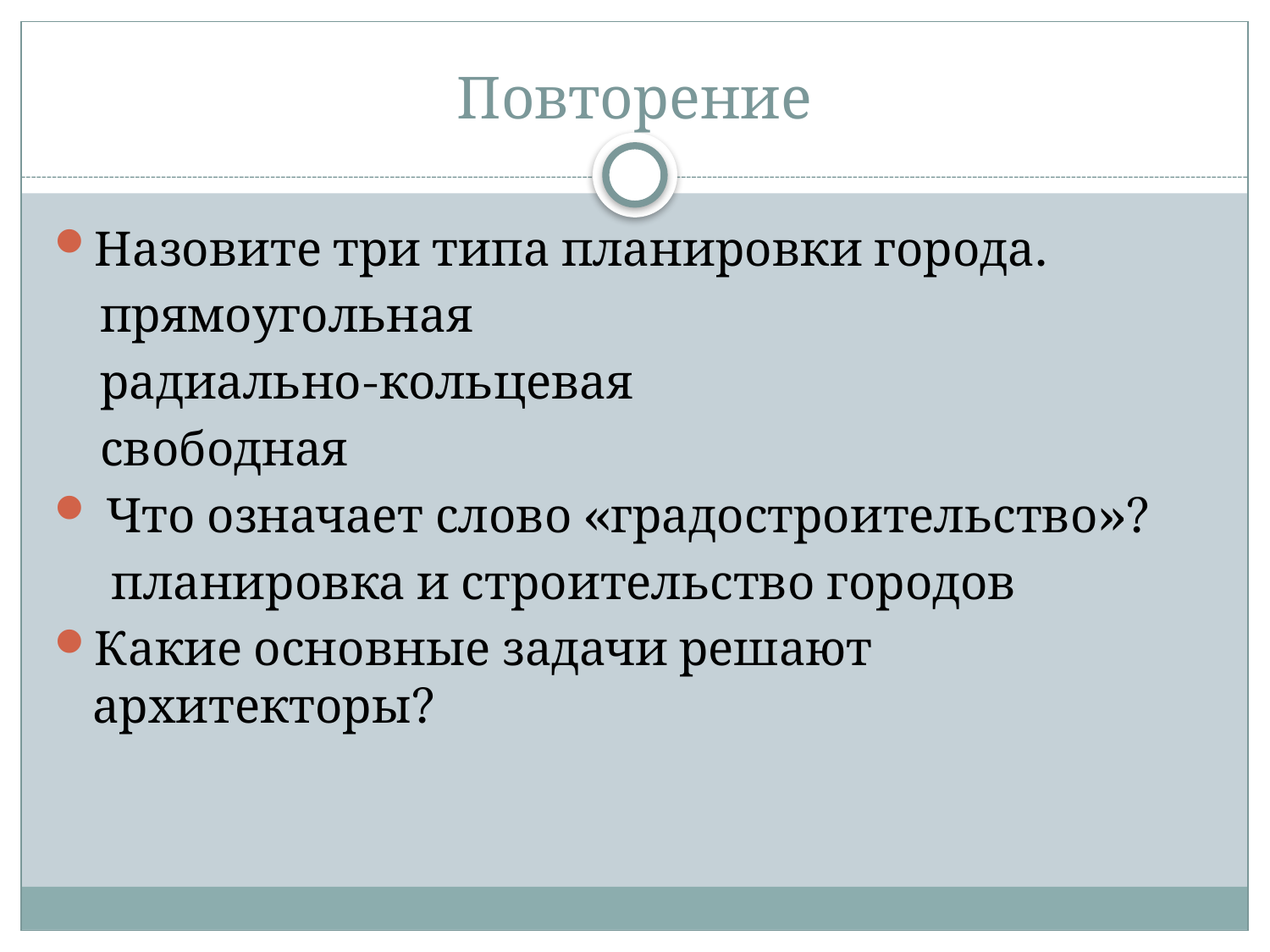

# Повторение
Назовите три типа планировки города.
    прямоугольная
    радиально-кольцевая
    свободная
 Что означает слово «градостроительство»?
     планировка и строительство городов
Какие основные задачи решают архитекторы?